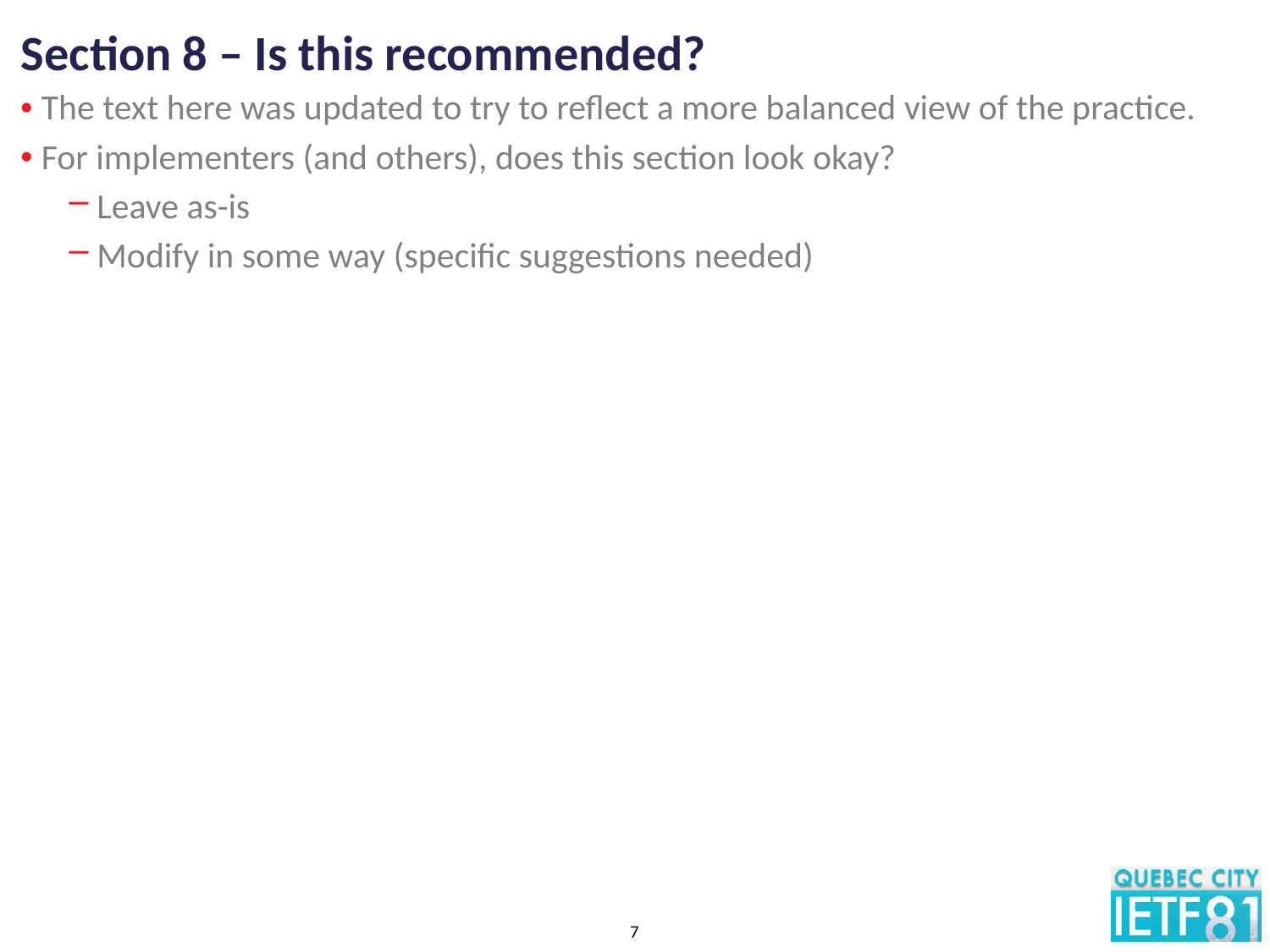

# Section 8 – Is this recommended?
 The text here was updated to try to reflect a more balanced view of the practice.
 For implementers (and others), does this section look okay?
 Leave as-is
 Modify in some way (specific suggestions needed)
7